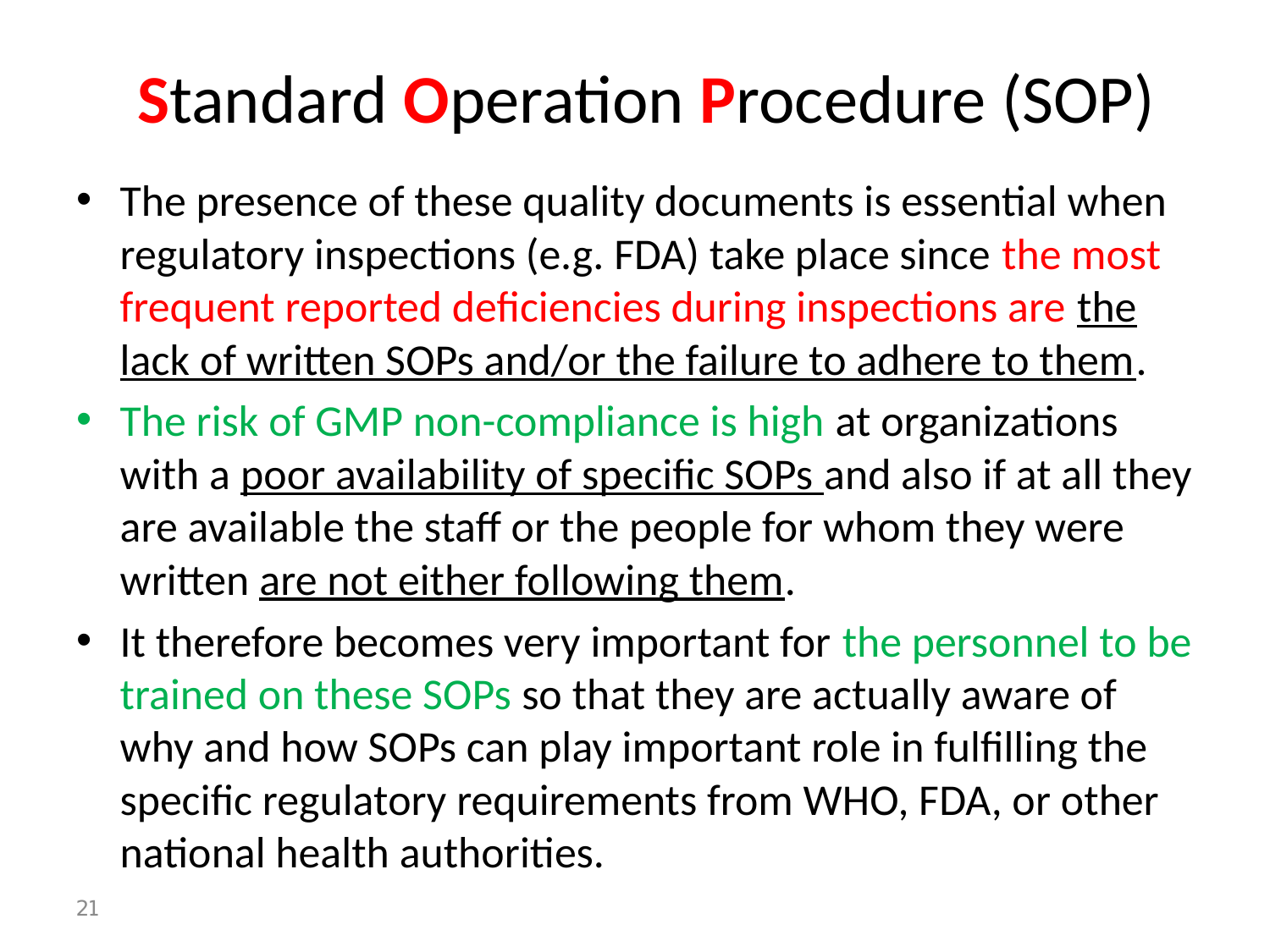

# Standard Operation Procedure (SOP)
The presence of these quality documents is essential when regulatory inspections (e.g. FDA) take place since the most frequent reported deficiencies during inspections are the lack of written SOPs and/or the failure to adhere to them.
The risk of GMP non-compliance is high at organizations with a poor availability of specific SOPs and also if at all they are available the staff or the people for whom they were written are not either following them.
It therefore becomes very important for the personnel to be trained on these SOPs so that they are actually aware of why and how SOPs can play important role in fulfilling the specific regulatory requirements from WHO, FDA, or other national health authorities.
21